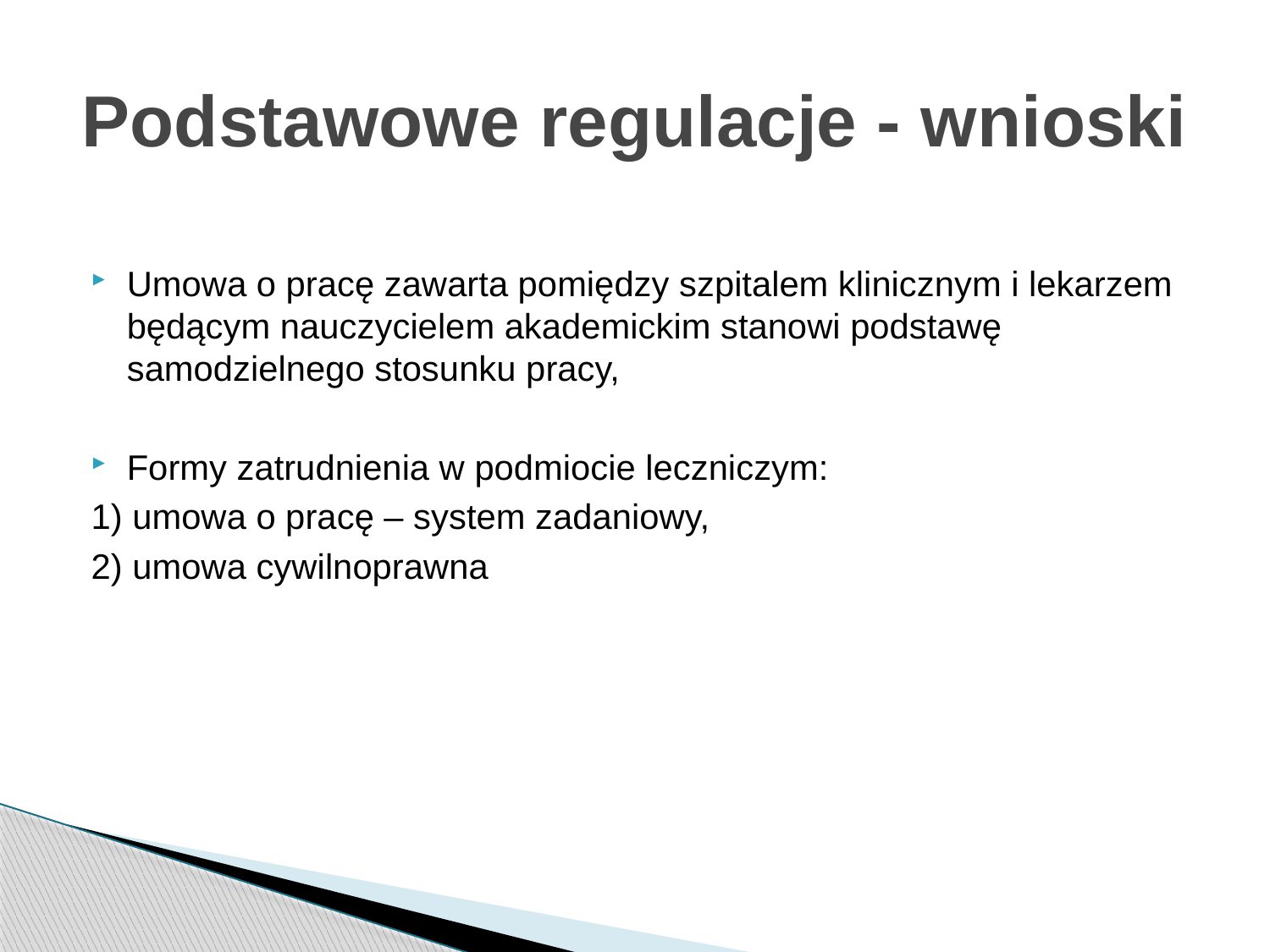

# Podstawowe regulacje - wnioski

Umowa o pracę zawarta pomiędzy szpitalem klinicznym i lekarzem będącym nauczycielem akademickim stanowi podstawę samodzielnego stosunku pracy,

Formy zatrudnienia w podmiocie leczniczym:
1) umowa o pracę – system zadaniowy,
2) umowa cywilnoprawna